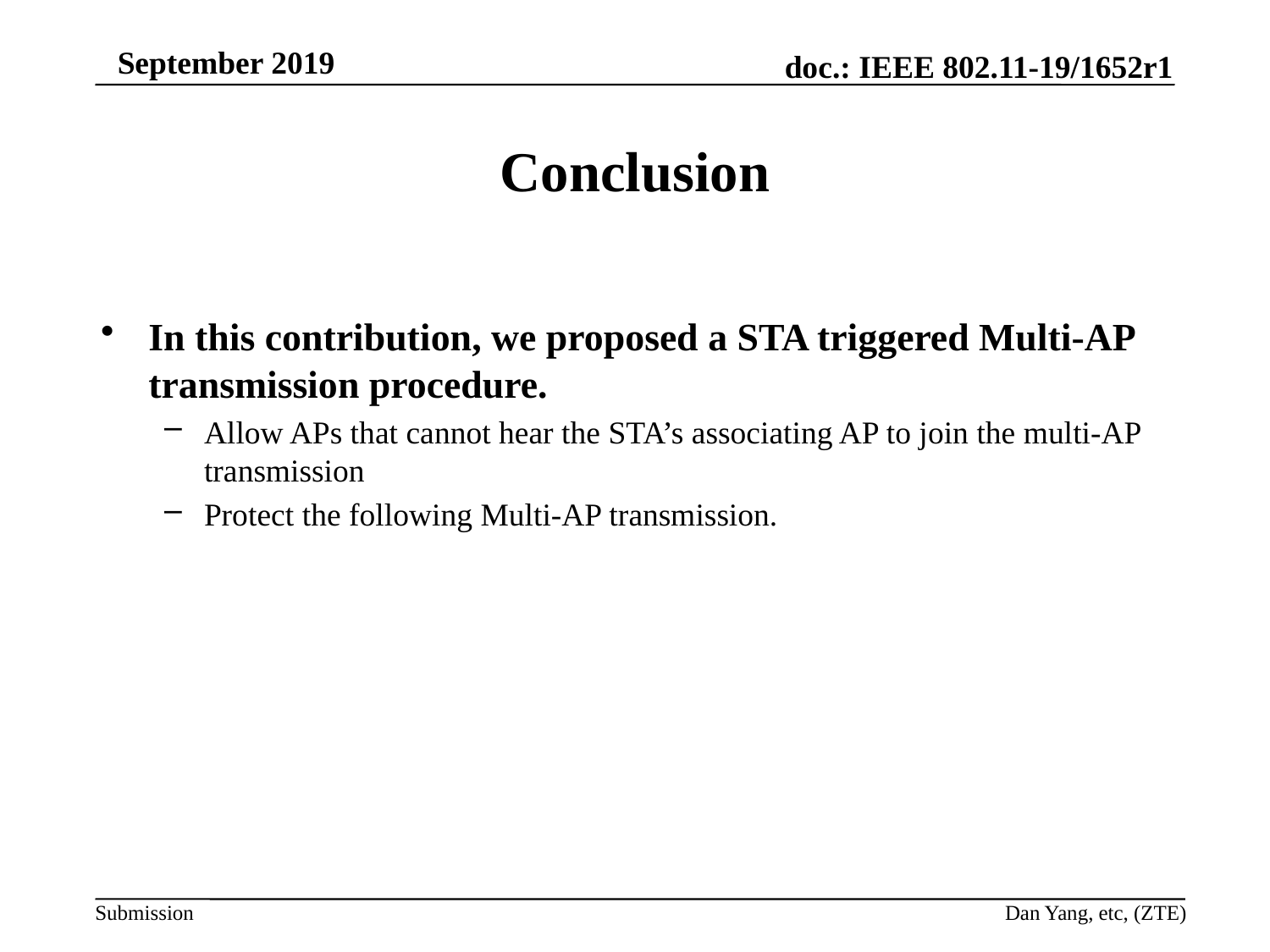

# Conclusion
In this contribution, we proposed a STA triggered Multi-AP transmission procedure.
Allow APs that cannot hear the STA’s associating AP to join the multi-AP transmission
Protect the following Multi-AP transmission.

8
Dan Yang, etc, (ZTE)